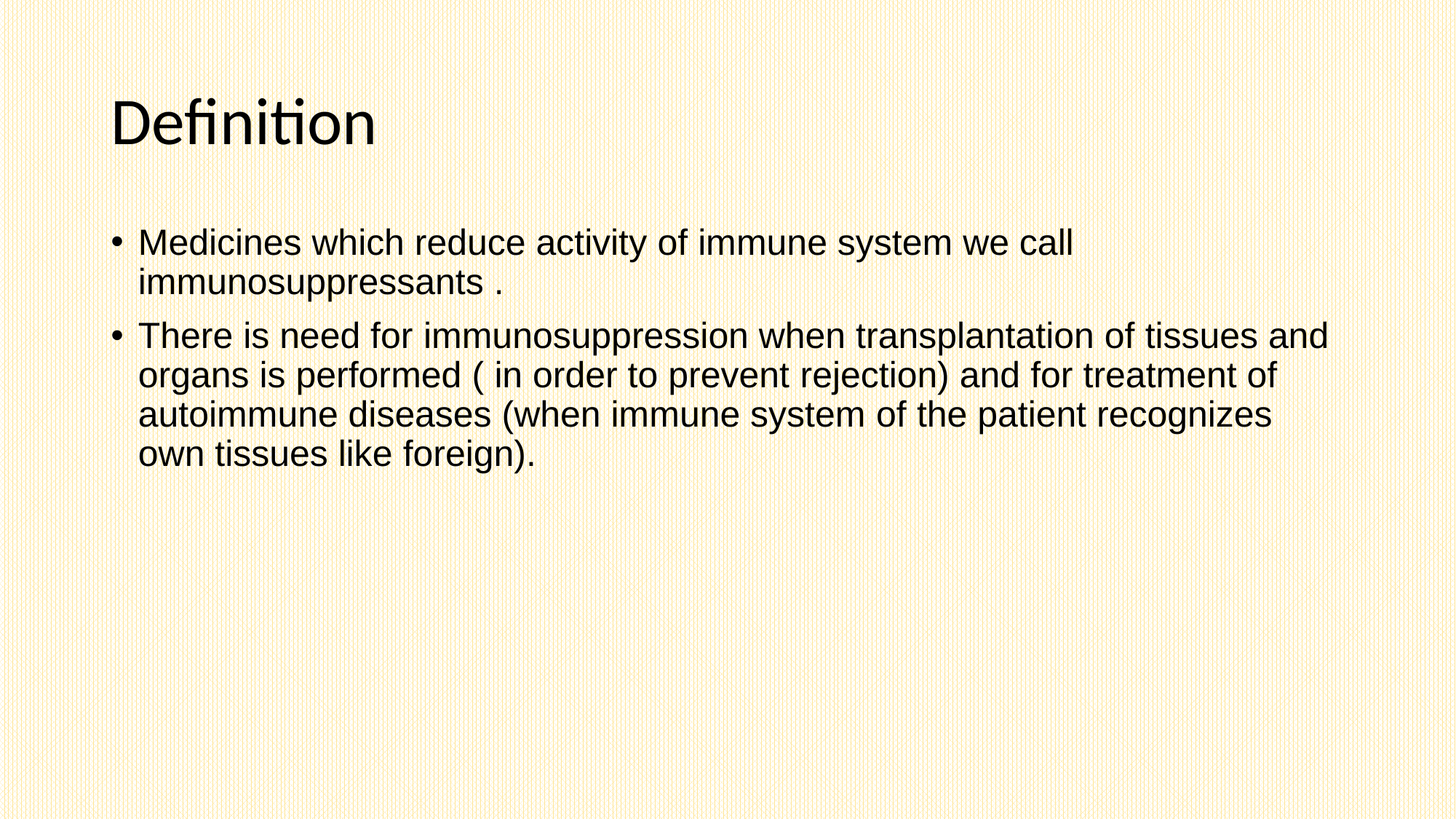

# Definition
Medicines which reduce activity of immune system we call immunosuppressants .
There is need for immunosuppression when transplantation of tissues and organs is performed ( in order to prevent rejection) and for treatment of autoimmune diseases (when immune system of the patient recognizes own tissues like foreign).